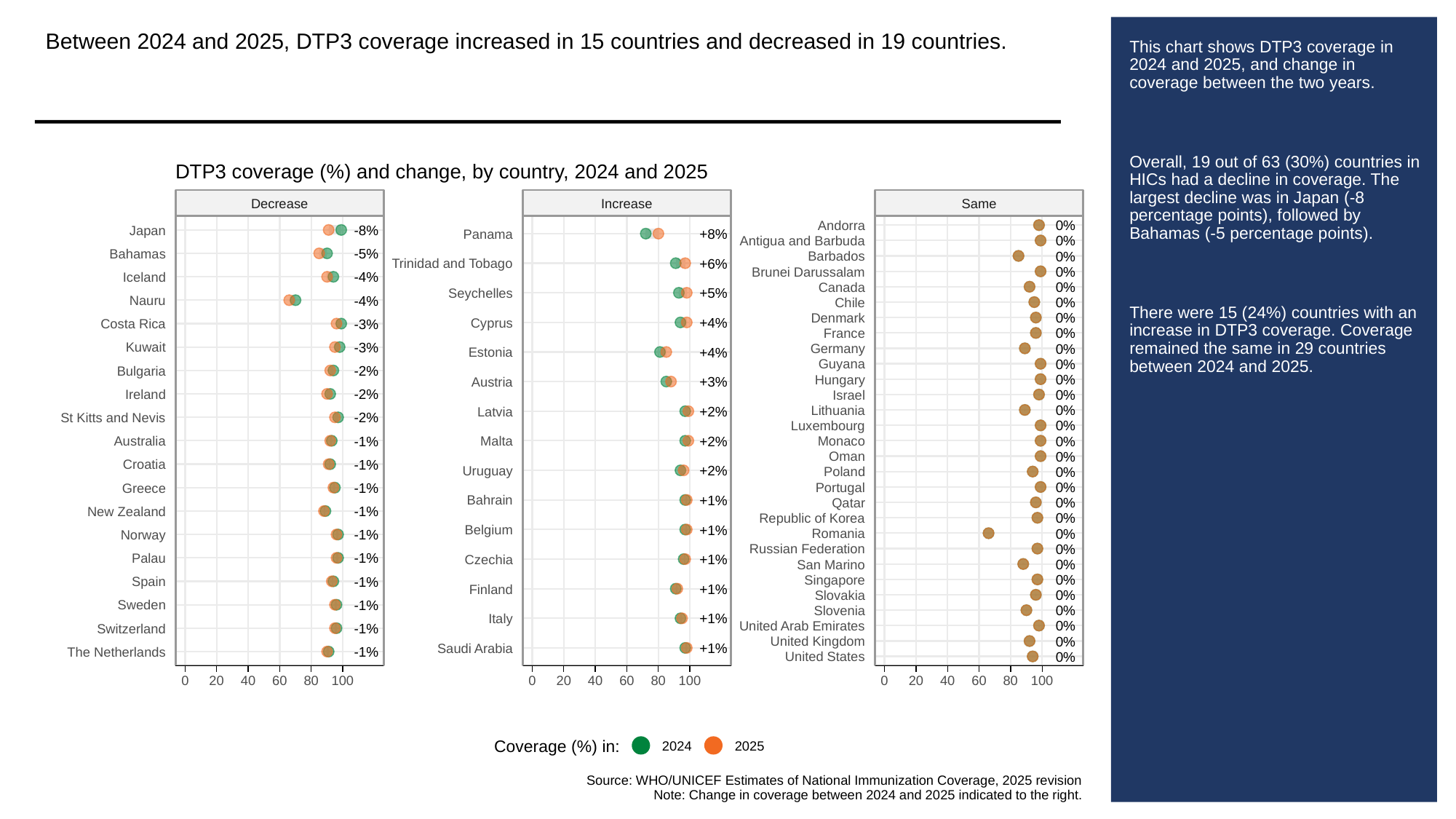

Between 2024 and 2025, DTP3 coverage increased in 15 countries and decreased in 19 countries.
# This chart shows DTP3 coverage in 2024 and 2025, and change in coverage between the two years.

Overall, 19 out of 63 (30%) countries in HICs had a decline in coverage. The largest decline was in Japan (-8 percentage points), followed by Bahamas (-5 percentage points).

There were 15 (24%) countries with an increase in DTP3 coverage. Coverage remained the same in 29 countries between 2024 and 2025.

DTP3 coverage (%) and change, by country, 2024 and 2025

Decrease
Increase
Same

0%
Andorra

-8%

Japan

+8%
Panama

0%
Antigua and Barbuda

-5%
Bahamas

0%
Barbados

+6%
Trinidad and Tobago

0%
Brunei Darussalam

-4%
Iceland

0%
Canada

+5%
Seychelles

-4%
Nauru

0%
Chile

0%
Denmark

+4%

Cyprus

-3%
Costa Rica

0%
France

-3%
Kuwait

0%
Germany

+4%

Estonia

0%
Guyana

-2%
Bulgaria

0%
Hungary

+3%
Austria

-2%
Ireland

0%
Israel

0%
Lithuania

+2%
Latvia

-2%
St Kitts and Nevis

0%
Luxembourg

-1%
+2%
0%
Australia
Malta
Monaco

0%
Oman

-1%
Croatia

+2%
Uruguay

0%
Poland

0%
Portugal

-1%
Greece

+1%
Bahrain

0%
Qatar

-1%
New Zealand

0%
Republic of Korea

+1%
Belgium

0%
Romania

-1%

Norway

0%
Russian Federation

-1%
Palau

+1%
Czechia

0%

San Marino

0%
Singapore

-1%
Spain

+1%
Finland

0%
Slovakia

-1%
Sweden

0%
Slovenia

+1%
Italy

0%
United Arab Emirates

-1%
Switzerland

0%
United Kingdom

+1%
Saudi Arabia

-1%
The Netherlands

0%

United States

0
20
40
60
80
100
0
20
40
60
80
100
0
20
40
60
80
100

Coverage (%) in:
2024
2025
Source: WHO/UNICEF Estimates of National Immunization Coverage, 2025 revision
Note: Change in coverage between 2024 and 2025 indicated to the right.